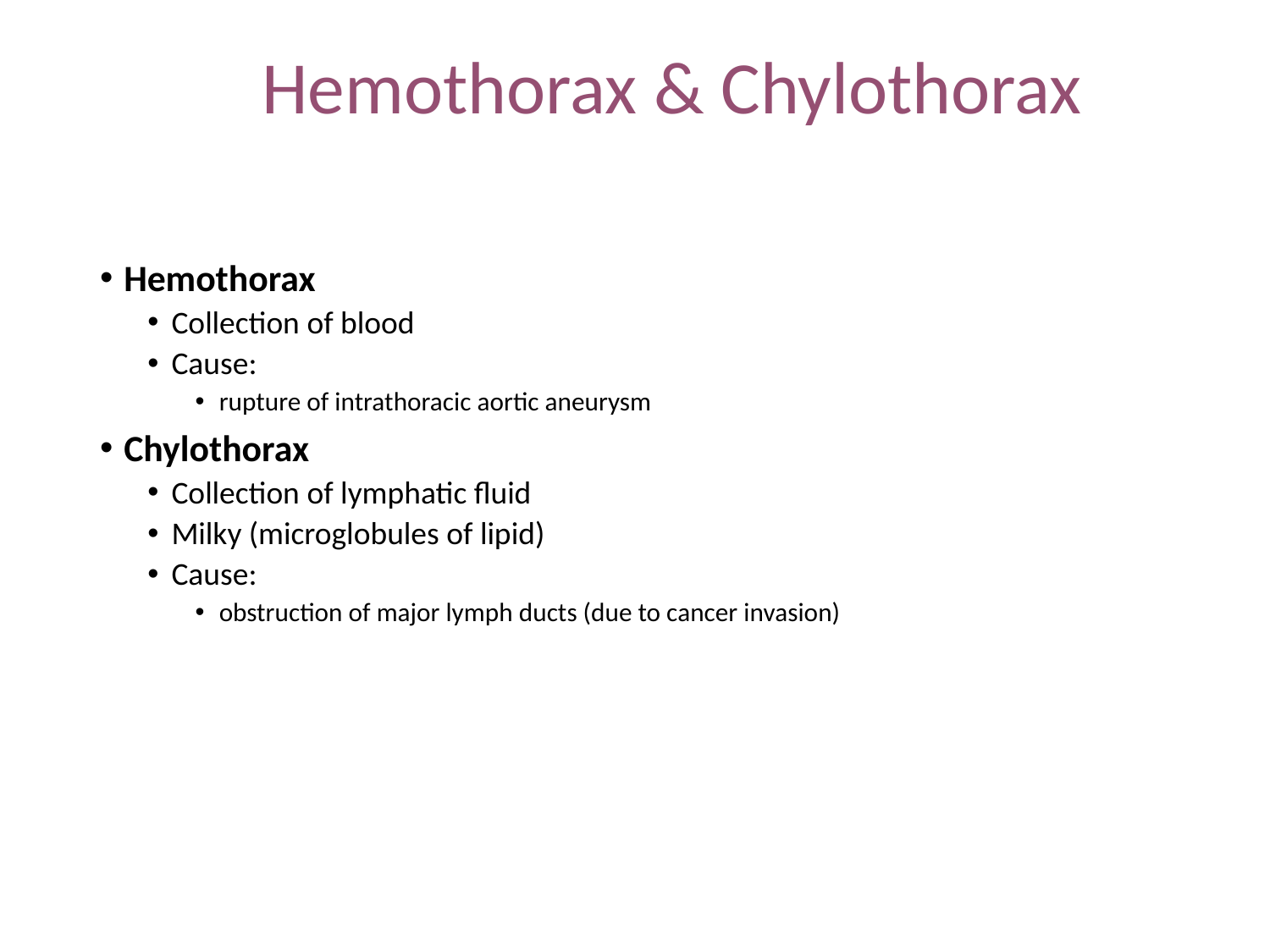

# Hemothorax & Chylothorax
Hemothorax
Collection of blood
Cause:
rupture of intrathoracic aortic aneurysm
Chylothorax
Collection of lymphatic fluid
Milky (microglobules of lipid)
Cause:
obstruction of major lymph ducts (due to cancer invasion)